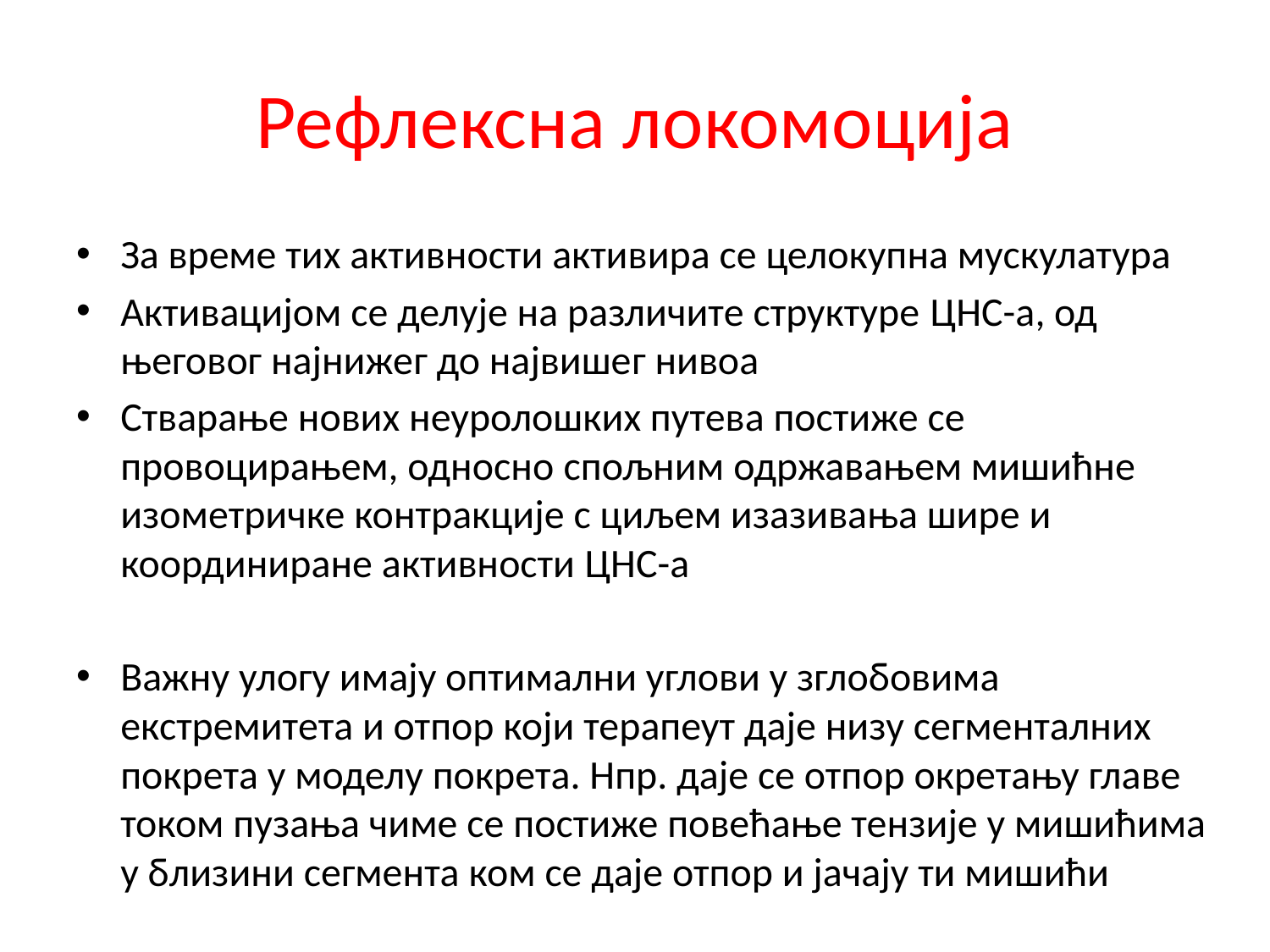

# Рефлексна локомоција
За време тих активности активира се целокупна мускулатура
Активацијом се делује на различите структуре ЦНС-а, од његовог најнижег до највишег нивоа
Стварање нових неуролошких путева постиже се провоцирањем, односно спољним одржавањем мишићне изометричке контракције с циљем изазивања шире и координиране активности ЦНС-а

Важну улогу имају оптимални углови у зглобовима екстремитета и отпор који терапеут даје низу сегменталних покрета у моделу покрета. Нпр. даје се отпор окретању главе током пузања чиме се постиже повећање тензије у мишићима у близини сегмента ком се даје отпор и јачају ти мишићи